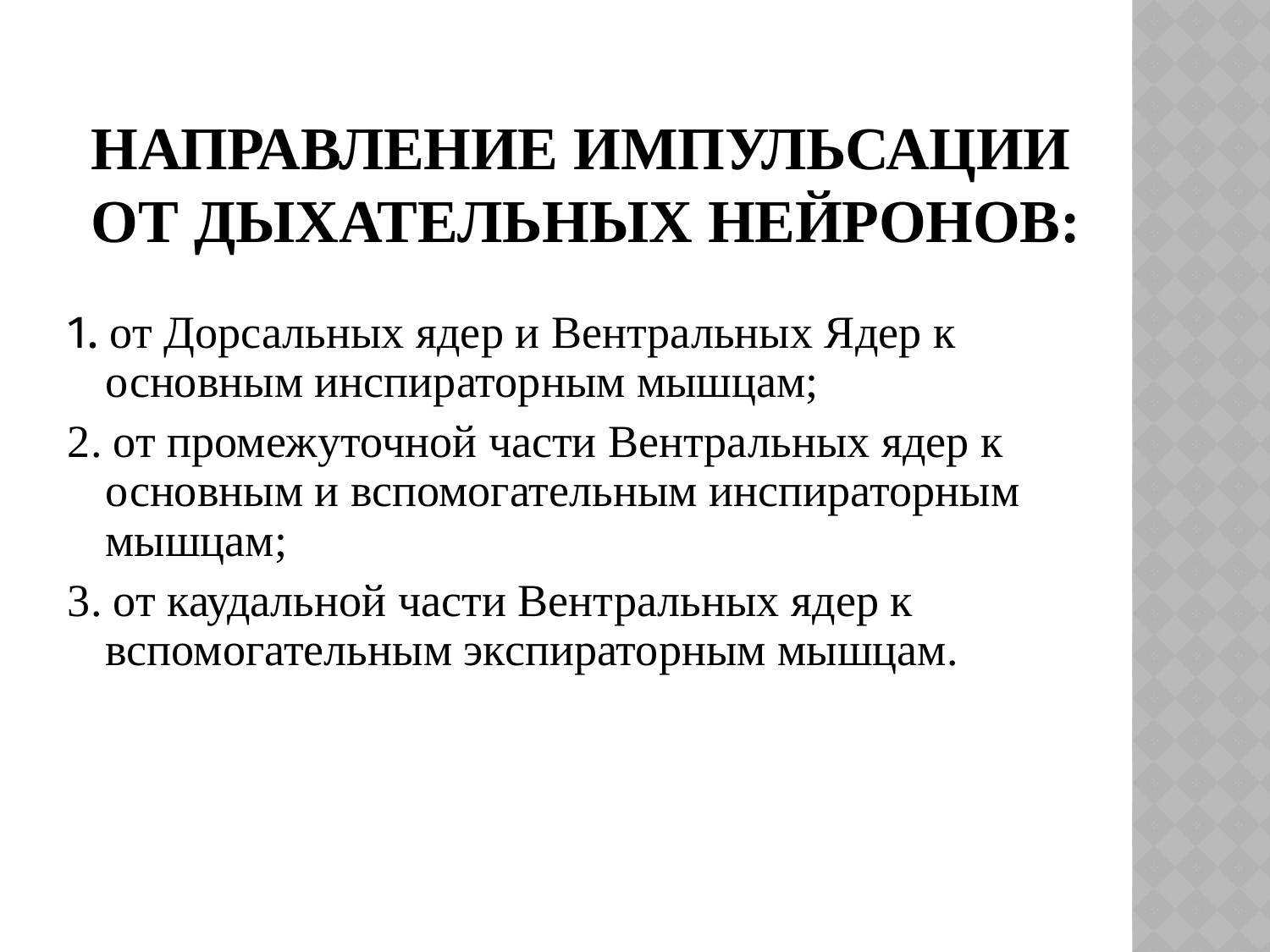

# Направление импульсации от дыхательных нейронов:
1. от Дорсальных ядер и Вентральных Ядер к основным инспираторным мышцам;
2. от промежуточной части Вентральных ядер к основным и вспомогательным инспираторным мышцам;
3. от каудальной части Вентральных ядер к вспомогательным экспираторным мышцам.